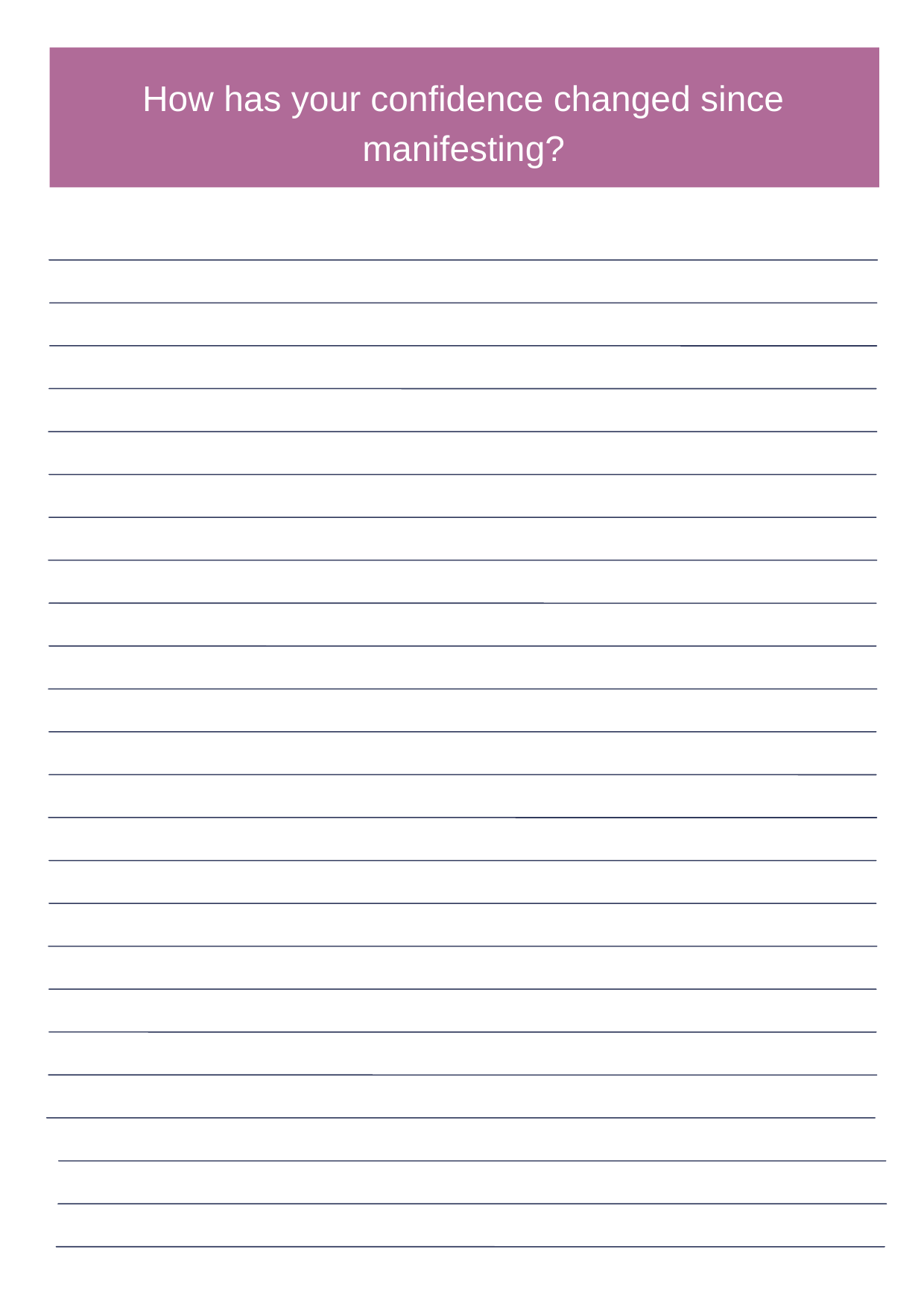

How has your confidence changed since manifesting?